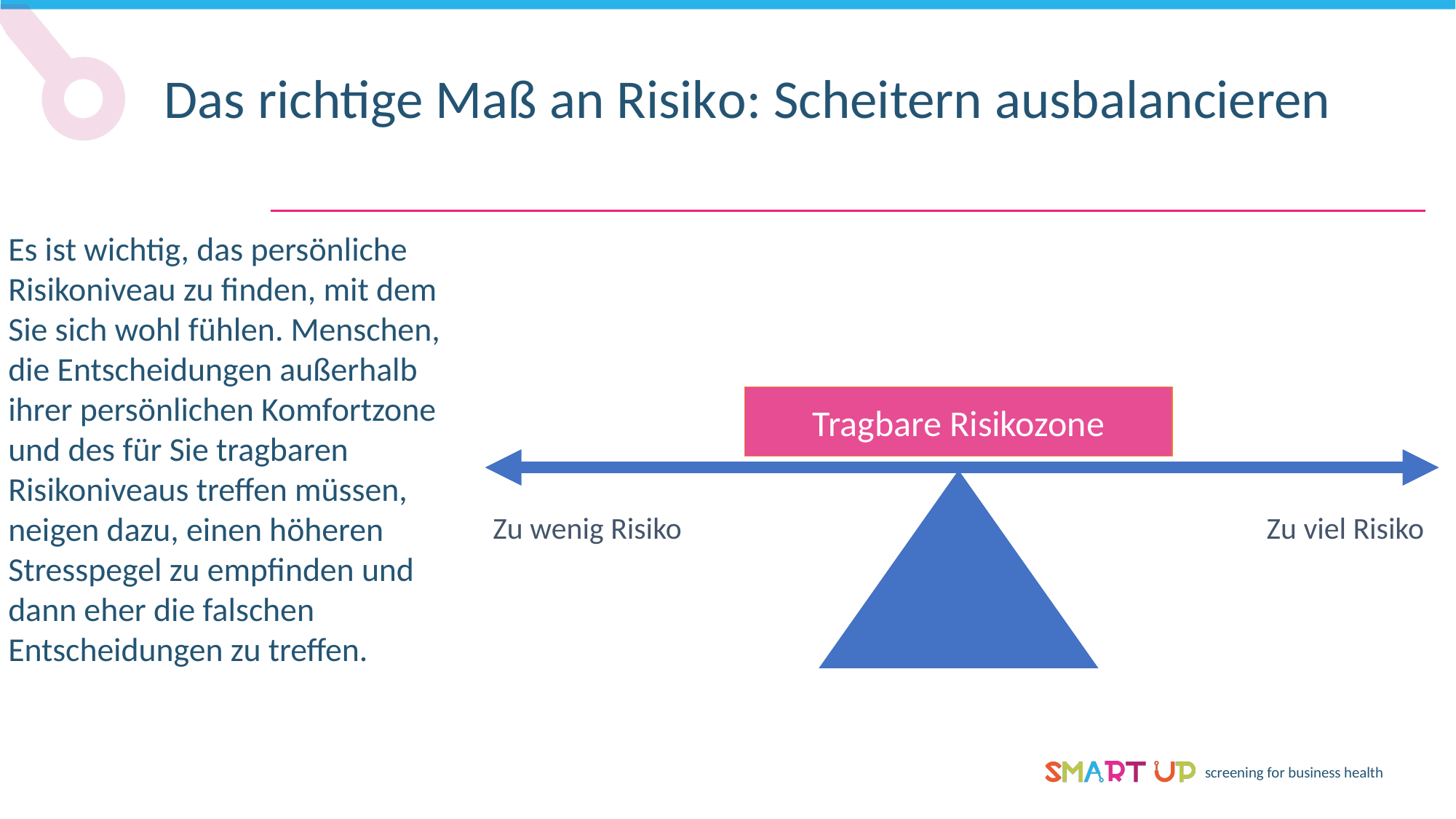

Das richtige Maß an Risiko: Scheitern ausbalancieren
Es ist wichtig, das persönliche Risikoniveau zu finden, mit dem Sie sich wohl fühlen. Menschen, die Entscheidungen außerhalb ihrer persönlichen Komfortzone und des für Sie tragbaren Risikoniveaus treffen müssen, neigen dazu, einen höheren Stresspegel zu empfinden und dann eher die falschen Entscheidungen zu treffen.
Tragbare Risikozone

Zu wenig Risiko
Zu viel Risiko